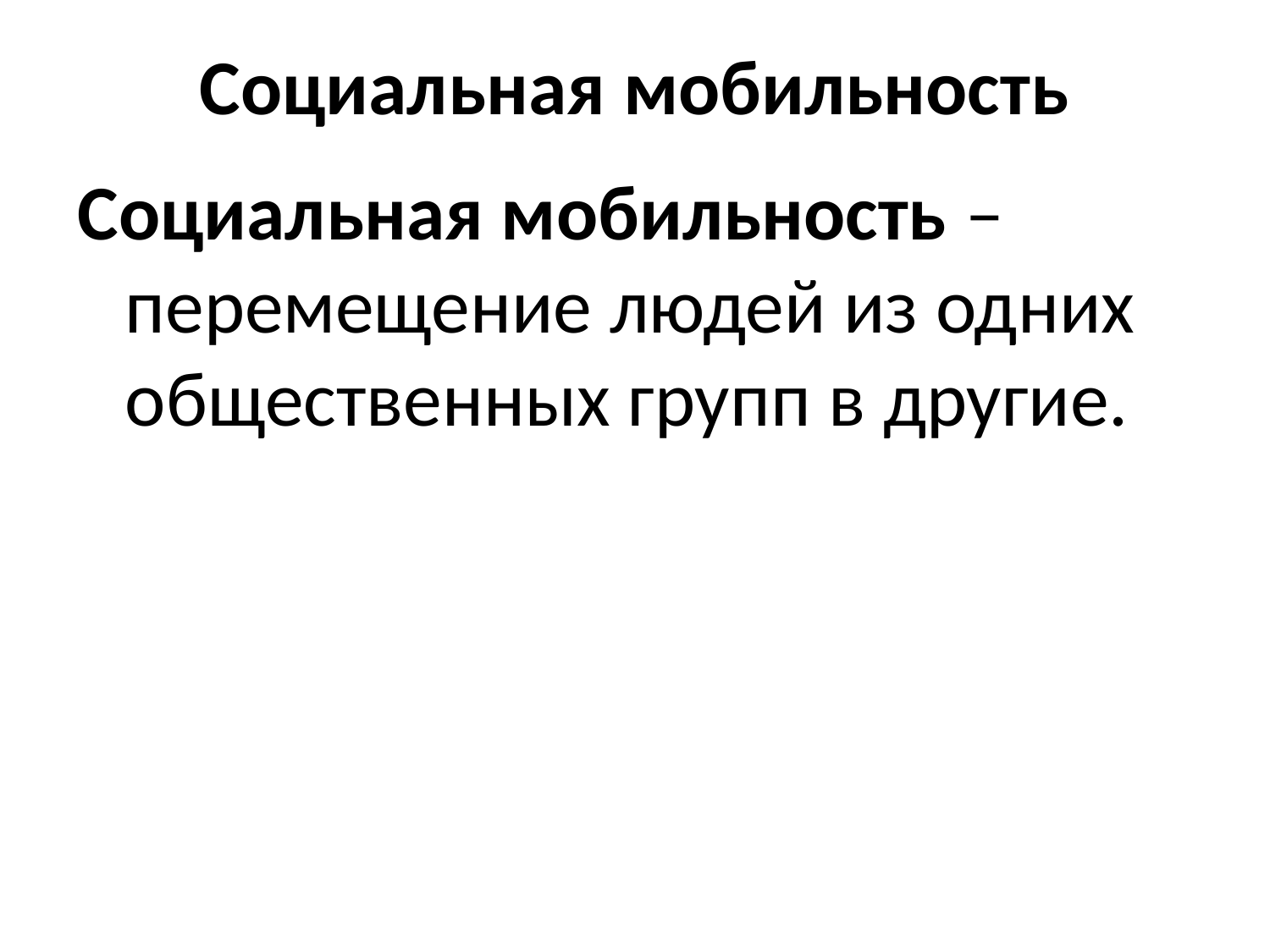

# Социальная мобильность
Социальная мобильность – перемещение людей из одних общественных групп в другие.